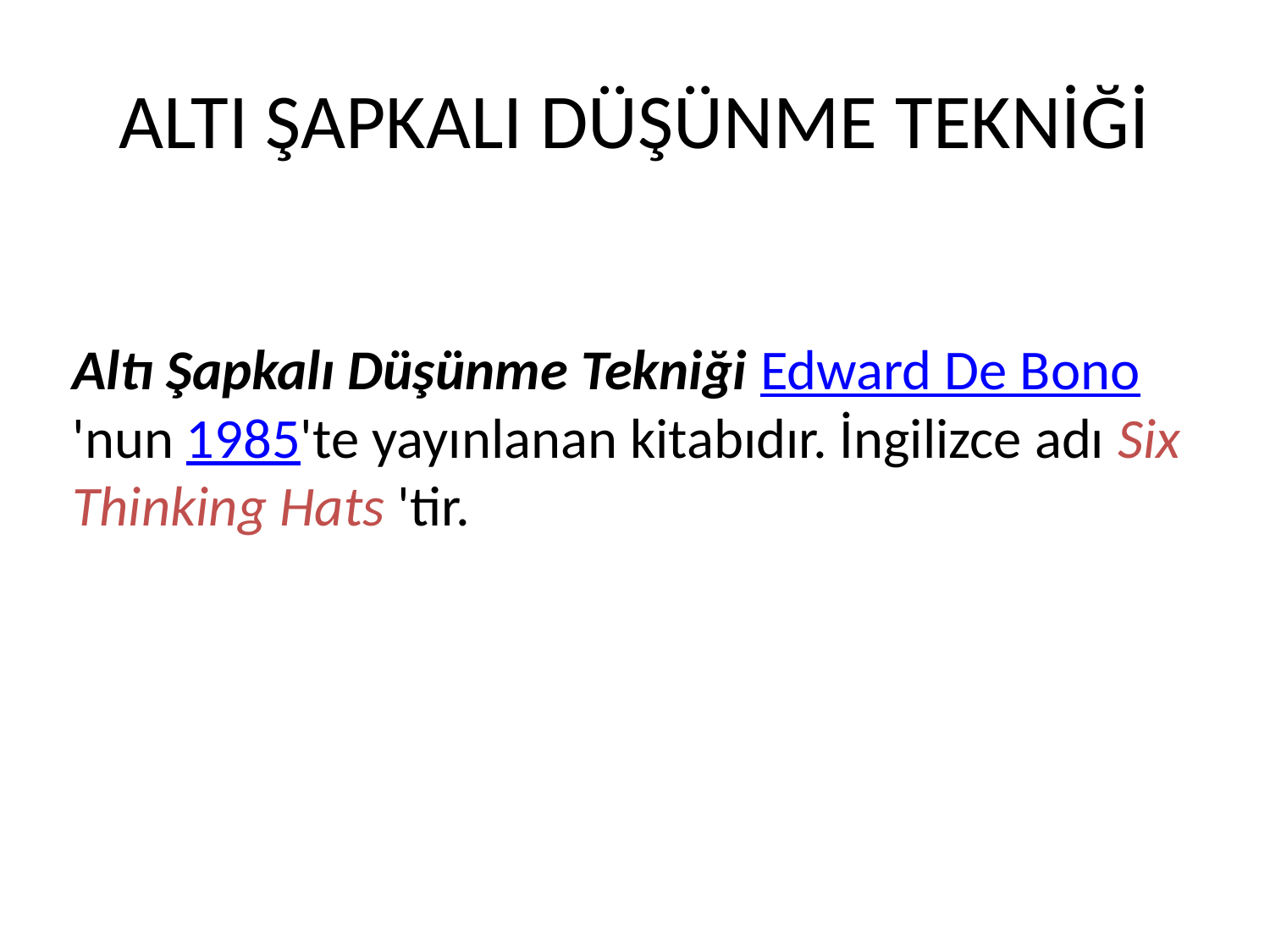

# ALTI ŞAPKALI DÜŞÜNME TEKNİĞİ
Altı Şapkalı Düşünme Tekniği Edward De Bono'nun 1985'te yayınlanan kitabıdır. İngilizce adı Six Thinking Hats 'tir.